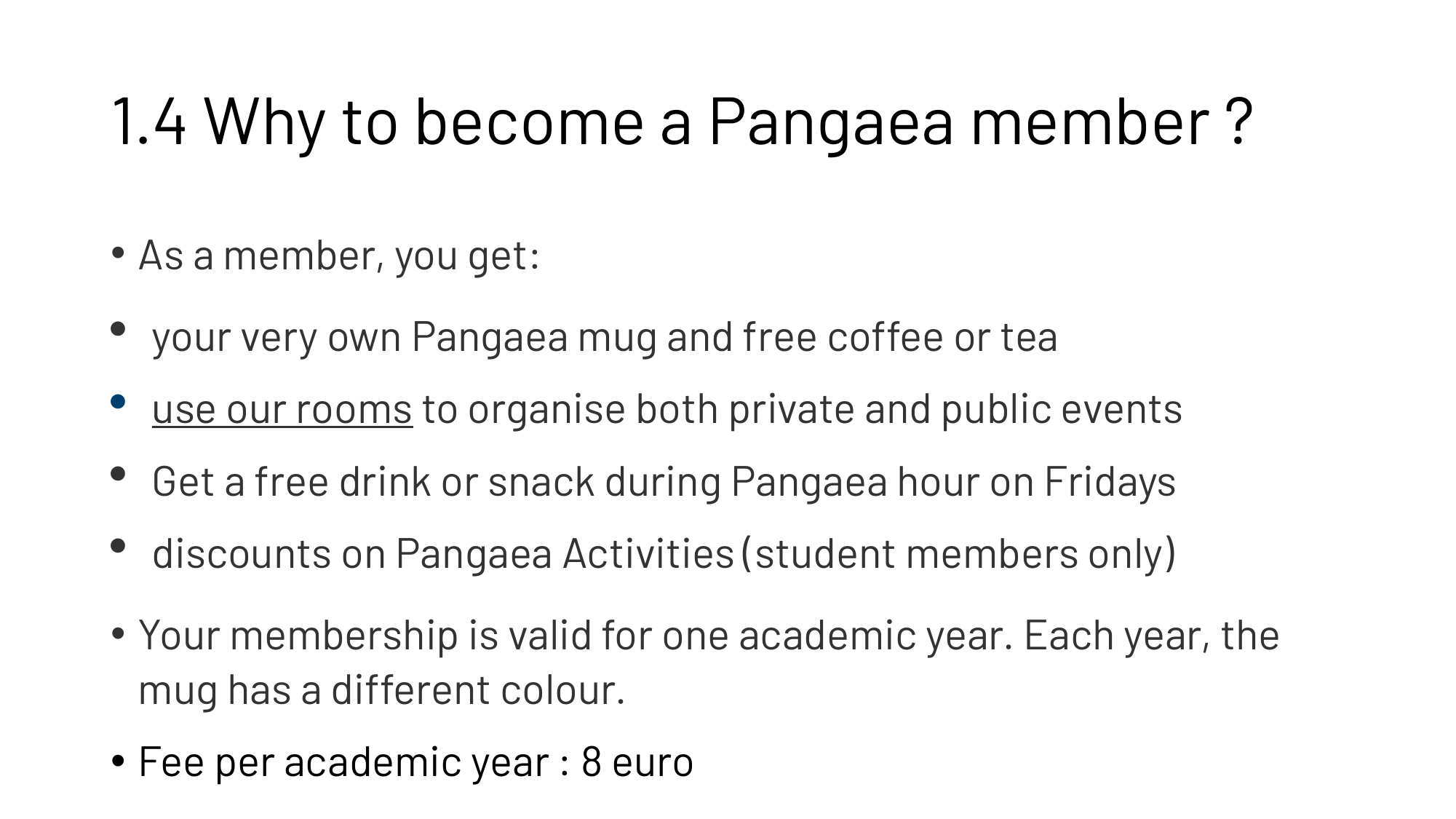

# 1.4 Why to become a Pangaea member ?
As a member, you get:
your very own Pangaea mug and free coffee or tea
use our rooms to organise both private and public events
Get a free drink or snack during Pangaea hour on Fridays
discounts on Pangaea Activities (student members only)
Your membership is valid for one academic year. Each year, the mug has a different colour.
Fee per academic year : 8 euro